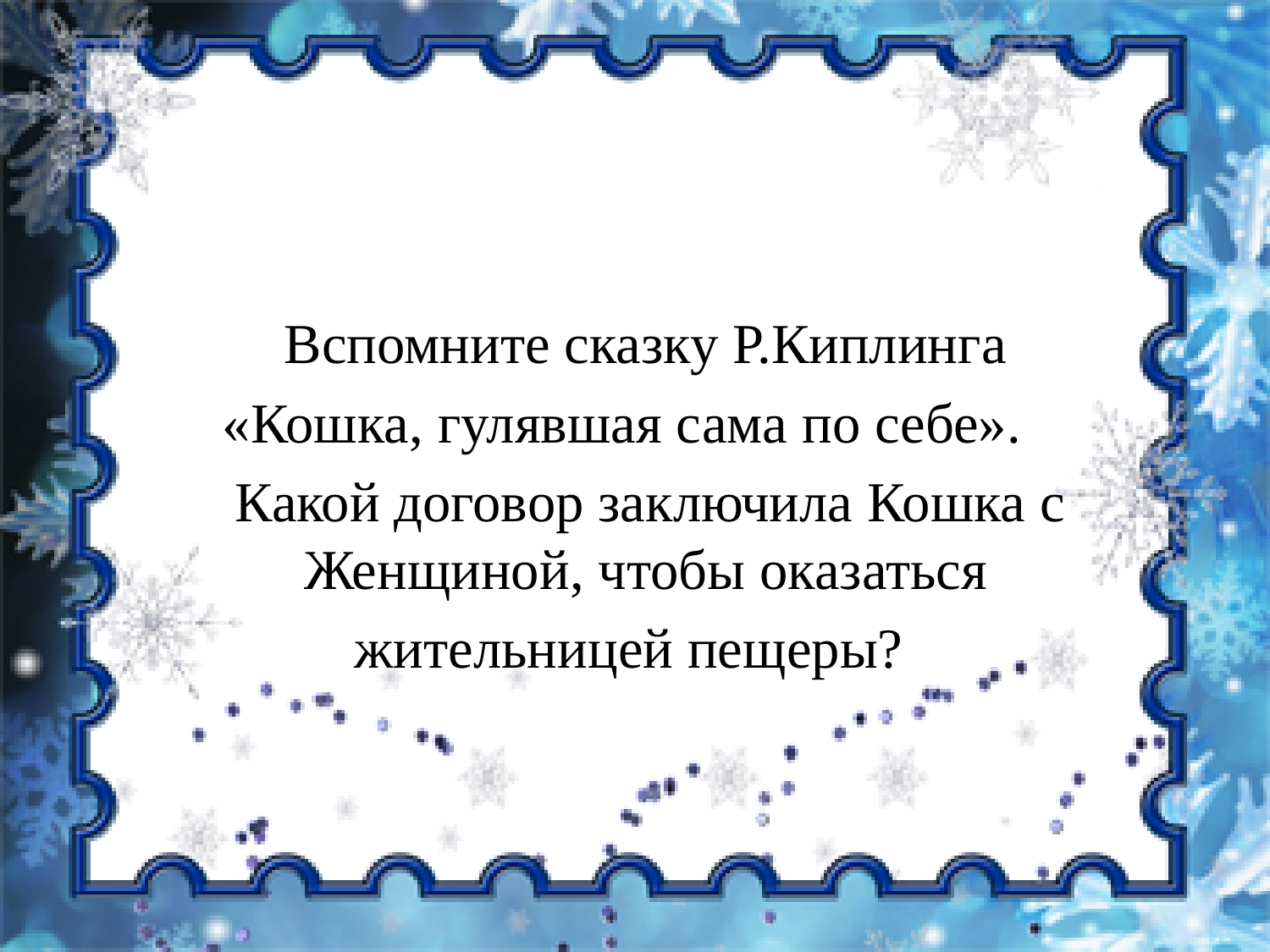

Вспомните сказку Р.Киплинга
«Кошка, гулявшая сама по себе».
   Какой договор заключила Кошка с Женщиной, чтобы оказаться
жительницей пещеры?